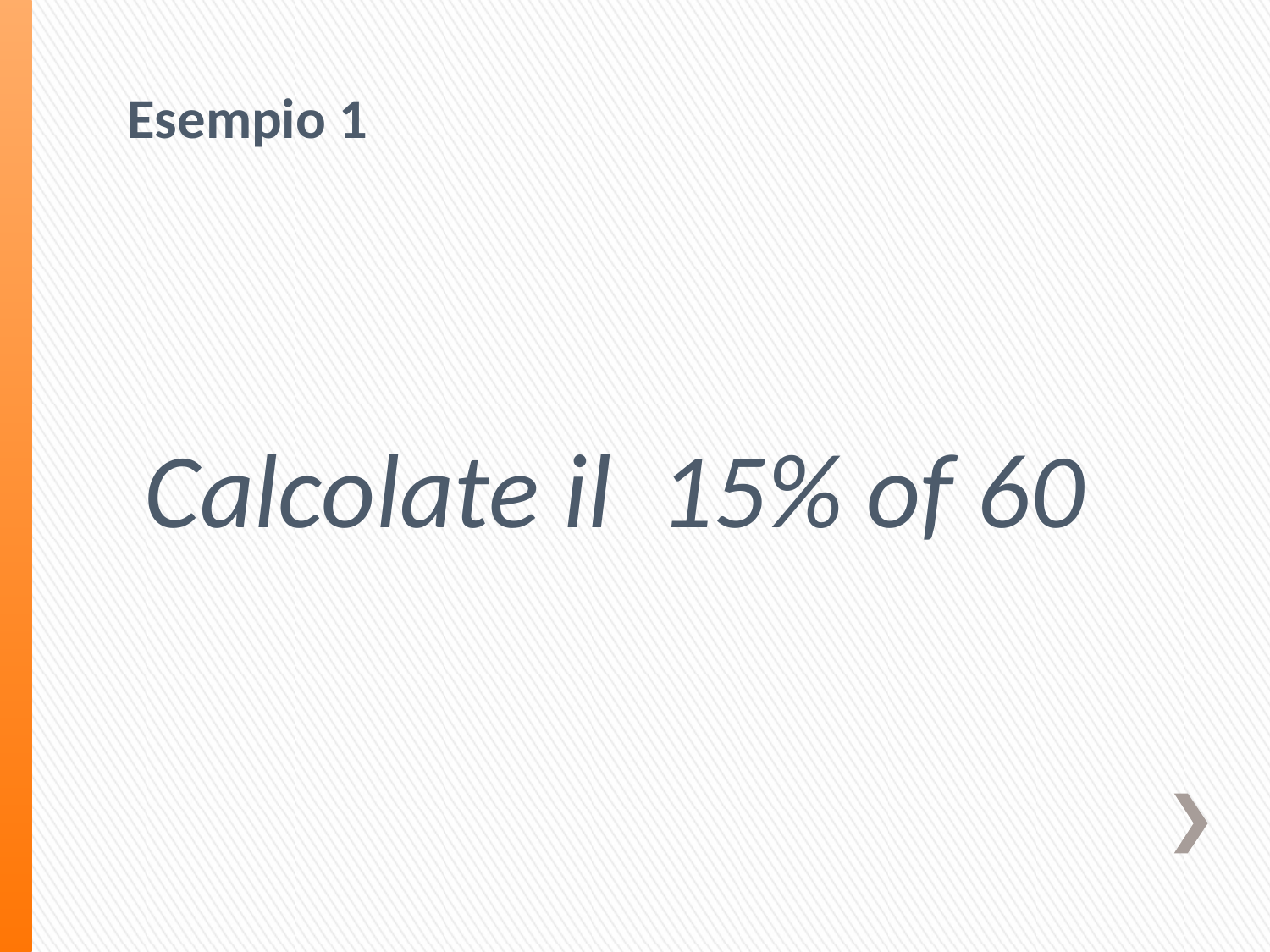

Esempio 1
Calcolate il  15% of 60